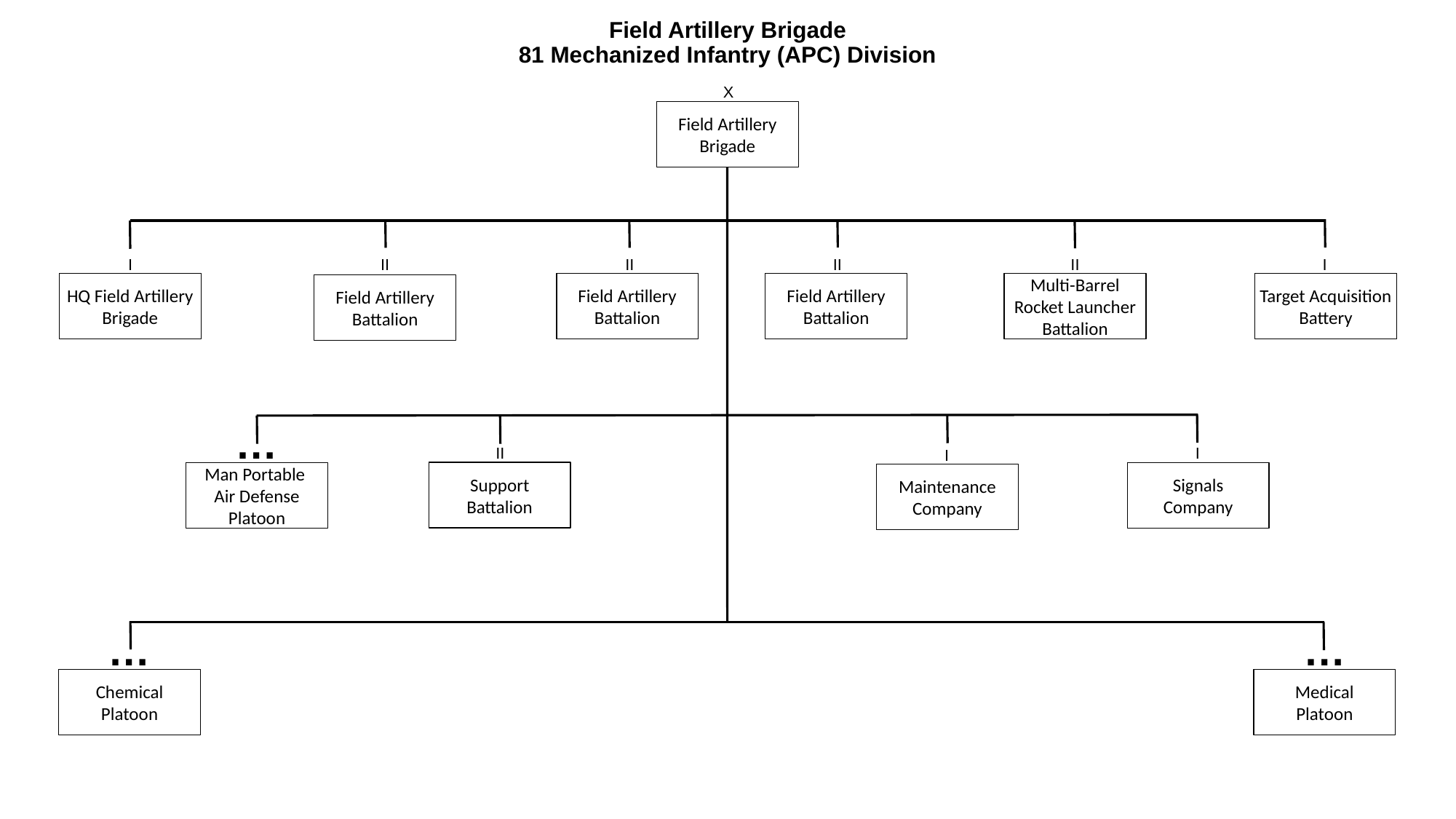

# Field Artillery Brigade 81 Mechanized Infantry (APC) Division
X
Field Artillery
Brigade
I
II
II
II
II
I
HQ Field Artillery
Brigade
Field Artillery
Battalion
Field Artillery
Battalion
Multi-Barrel Rocket Launcher Battalion
Target Acquisition Battery
Field Artillery
Battalion
…
II
I
I
Support
Battalion
Man Portable
Air Defense Platoon
Signals
Company
Maintenance
Company
…
…
Chemical
Platoon
Medical
Platoon